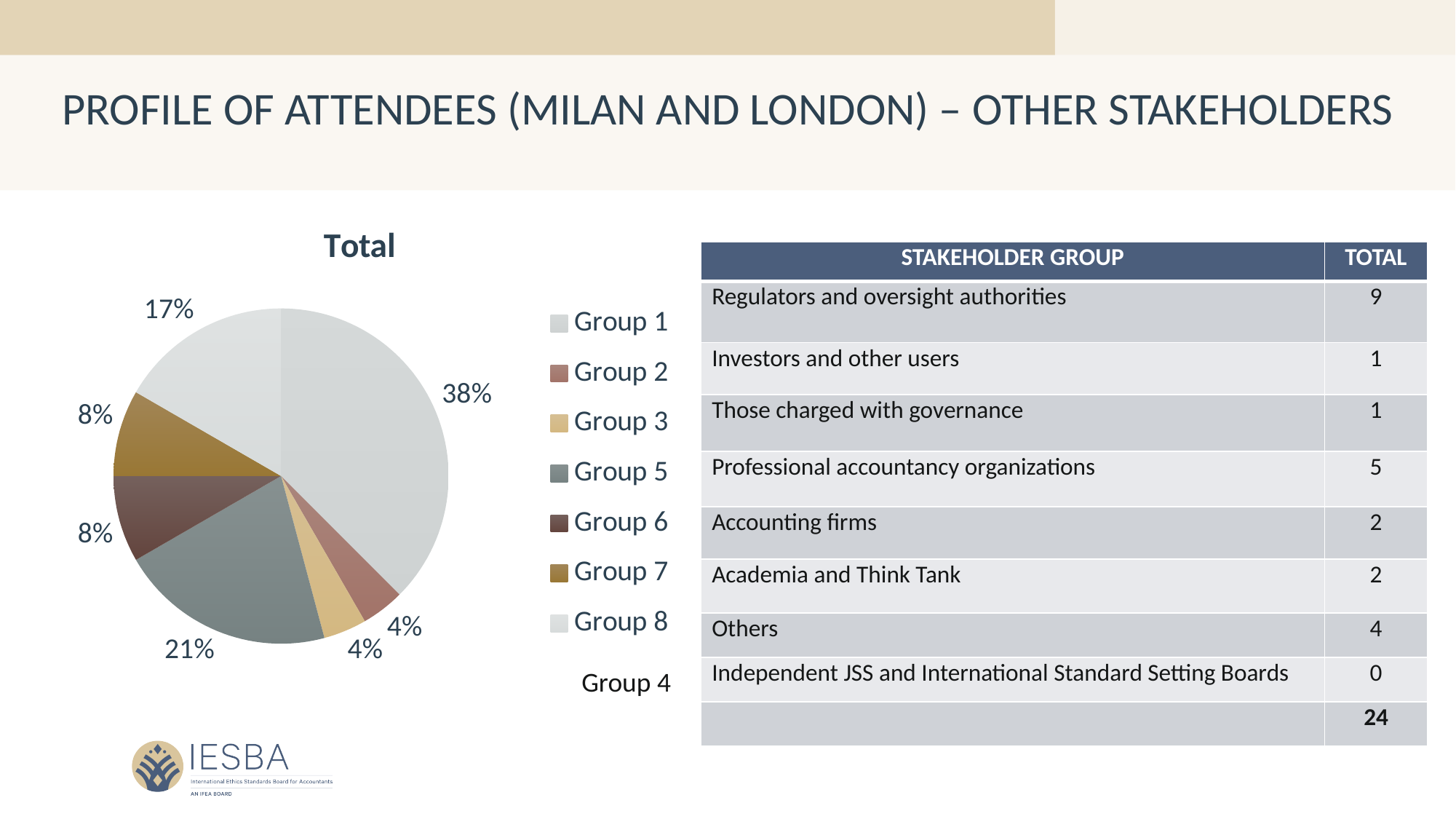

PROFILE OF ATTENDEES (MILAN AND LONDON) – OTHER STAKEHOLDERS

### Chart:

| Category | Total |
|---|---|
| Group 1 | 9.0 |
| Group 2 | 1.0 |
| Group 3 | 1.0 |
| Group 5 | 5.0 |
| Group 6 | 2.0 |
| Group 7 | 2.0 |
| Group 8 | 4.0 |
| (blank) | None |
| STAKEHOLDER GROUP | TOTAL |
| --- | --- |
| Regulators and oversight authorities | 9 |
| Investors and other users | 1 |
| Those charged with governance | 1 |
| Professional accountancy organizations | 5 |
| Accounting firms | 2 |
| Academia and Think Tank | 2 |
| Others | 4 |
| Independent JSS and International Standard Setting Boards | 0 |
|  | 24 |
Group 4